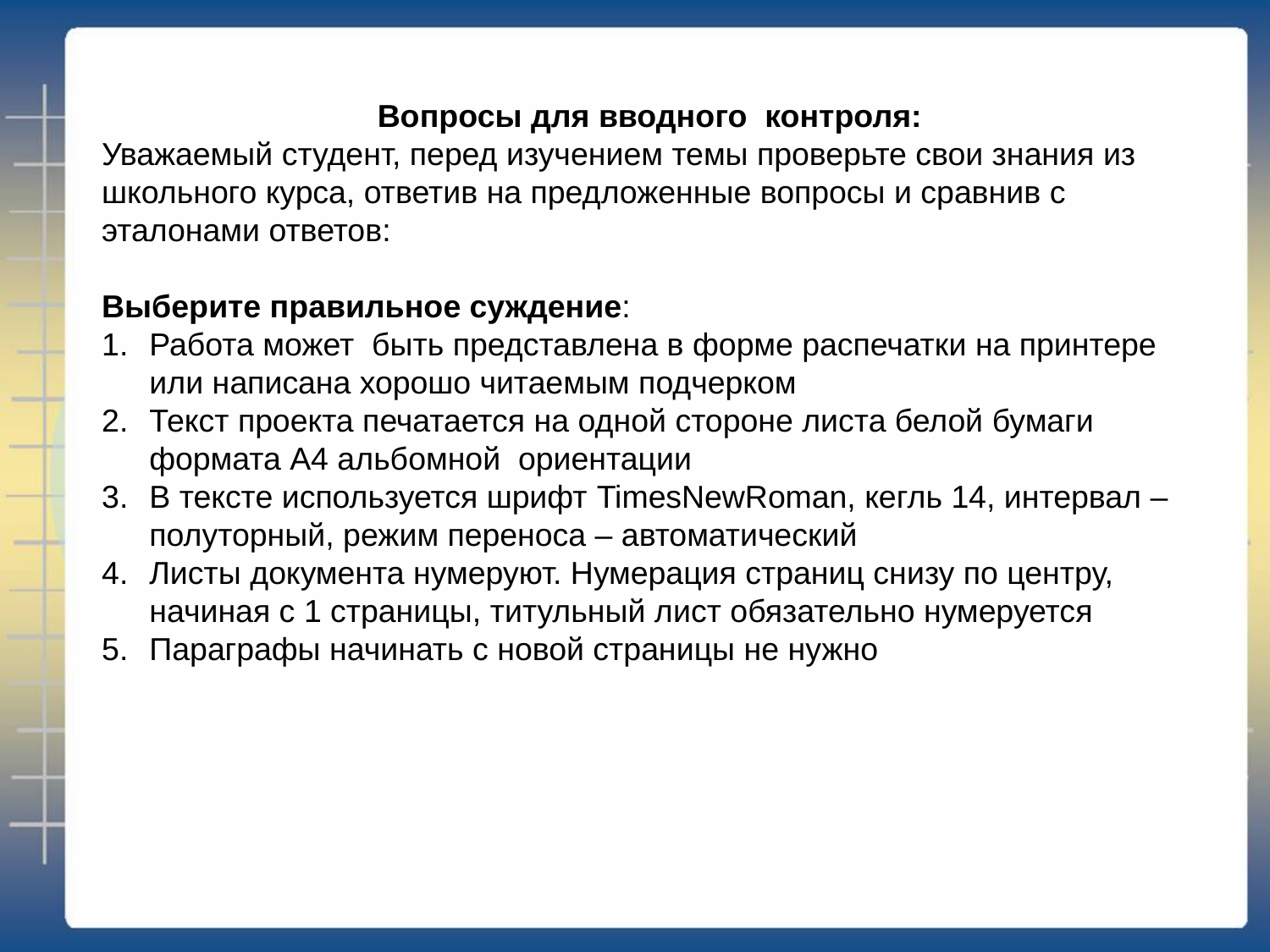

Вопросы для вводного  контроля:
Уважаемый студент, перед изучением темы проверьте свои знания из школьного курса, ответив на предложенные вопросы и сравнив с эталонами ответов:

Выберите правильное суждение:
Работа может  быть представлена в форме распечатки на принтере или написана хорошо читаемым подчерком
Текст проекта печатается на одной стороне листа белой бумаги формата А4 альбомной  ориентации
В тексте используется шрифт TimesNewRoman, кегль 14, интервал – полуторный, режим переноса – автоматический
Листы документа нумеруют. Нумерация страниц снизу по центру, начиная с 1 страницы, титульный лист обязательно нумеруется
Параграфы начинать с новой страницы не нужно